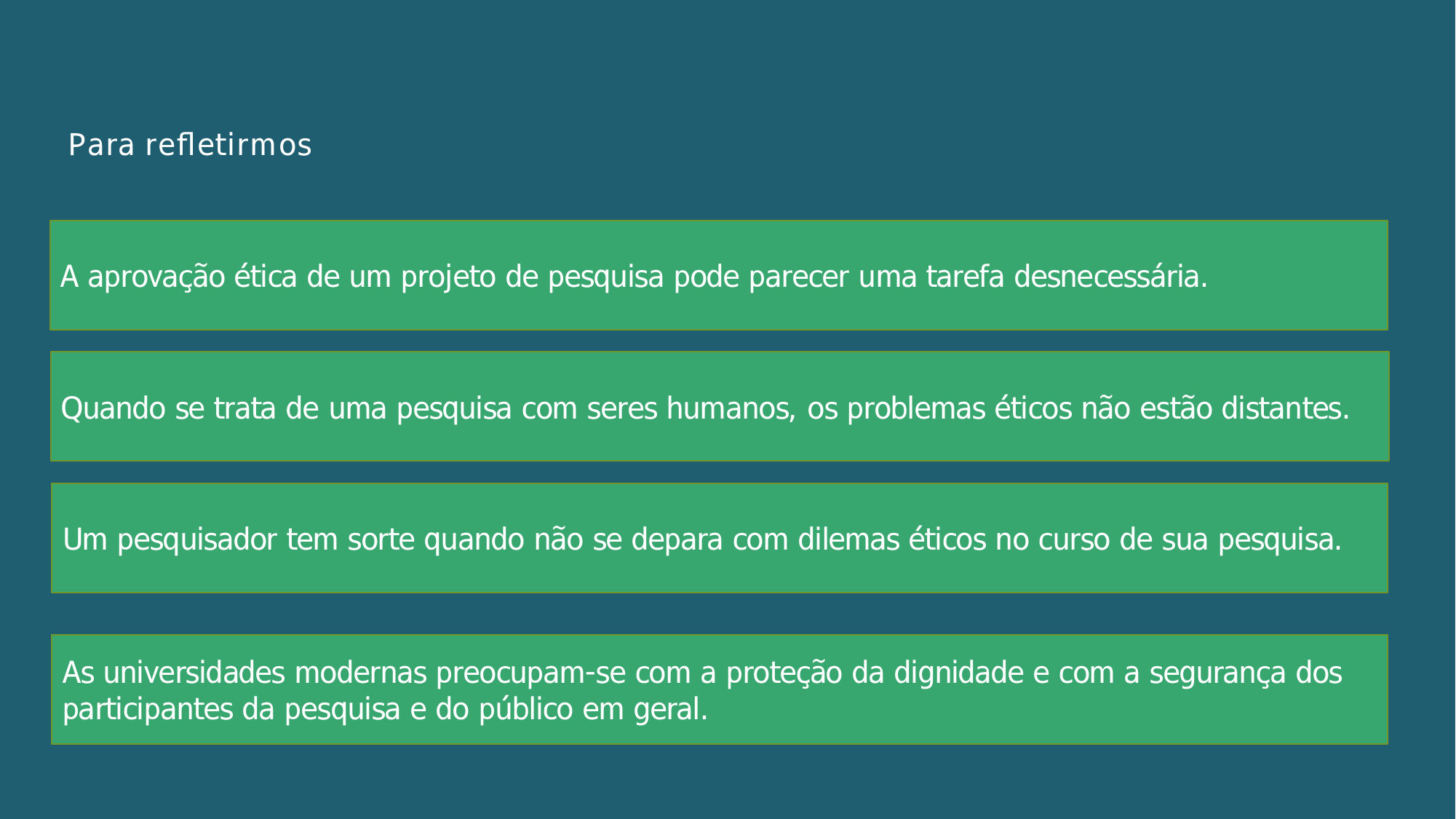

Para refletirmos
A aprovação ética de um projeto de pesquisa pode parecer uma tarefa desnecessária.
Quando se trata de uma pesquisa com seres humanos, os problemas éticos não estão distantes.
Um pesquisador tem sorte quando não se depara com dilemas éticos no curso de sua pesquisa.
As universidades modernas preocupam-se com a proteção da dignidade e com a segurança dos participantes da pesquisa e do público em geral.